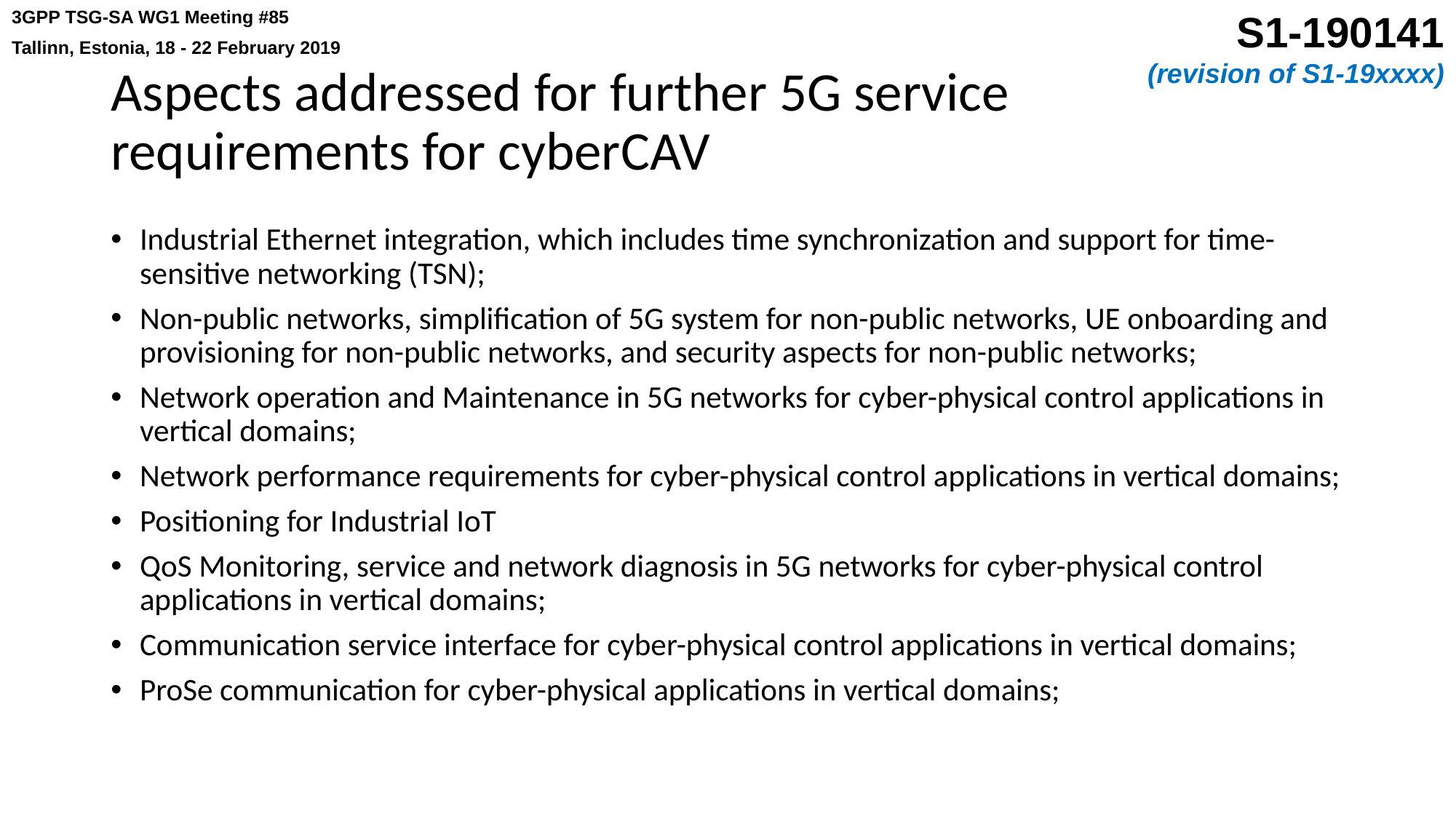

# Aspects addressed for further 5G service requirements for cyberCAV
Industrial Ethernet integration, which includes time synchronization and support for time-sensitive networking (TSN);
Non-public networks, simplification of 5G system for non-public networks, UE onboarding and provisioning for non-public networks, and security aspects for non-public networks;
Network operation and Maintenance in 5G networks for cyber-physical control applications in vertical domains;
Network performance requirements for cyber-physical control applications in vertical domains;
Positioning for Industrial IoT
QoS Monitoring, service and network diagnosis in 5G networks for cyber-physical control applications in vertical domains;
Communication service interface for cyber-physical control applications in vertical domains;
ProSe communication for cyber-physical applications in vertical domains;